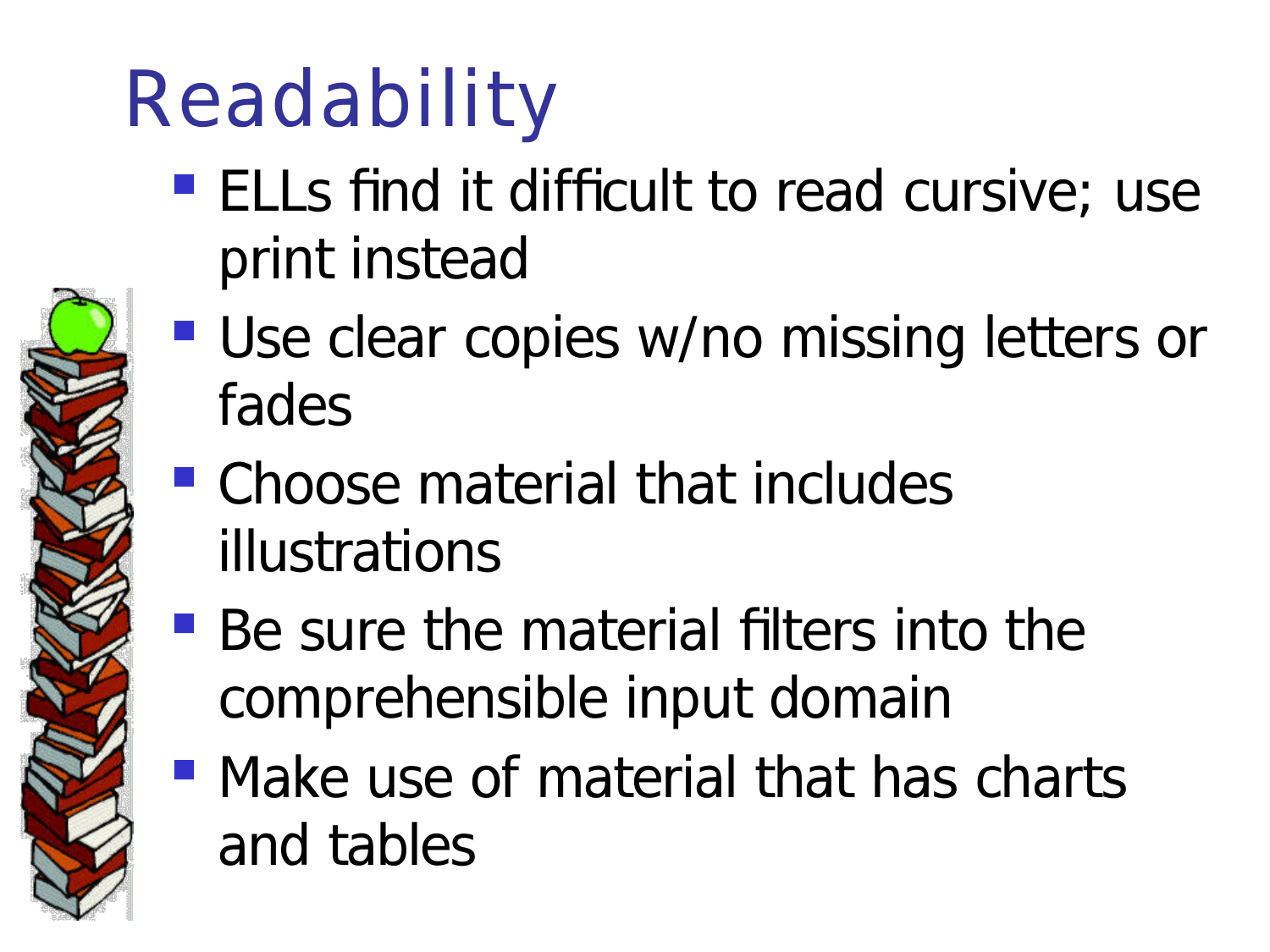

# Readability
ELLs find it difficult to read cursive; use print instead
Use clear copies w/no missing letters or fades
Choose material that includes illustrations
Be sure the material filters into the comprehensible input domain
Make use of material that has charts and tables